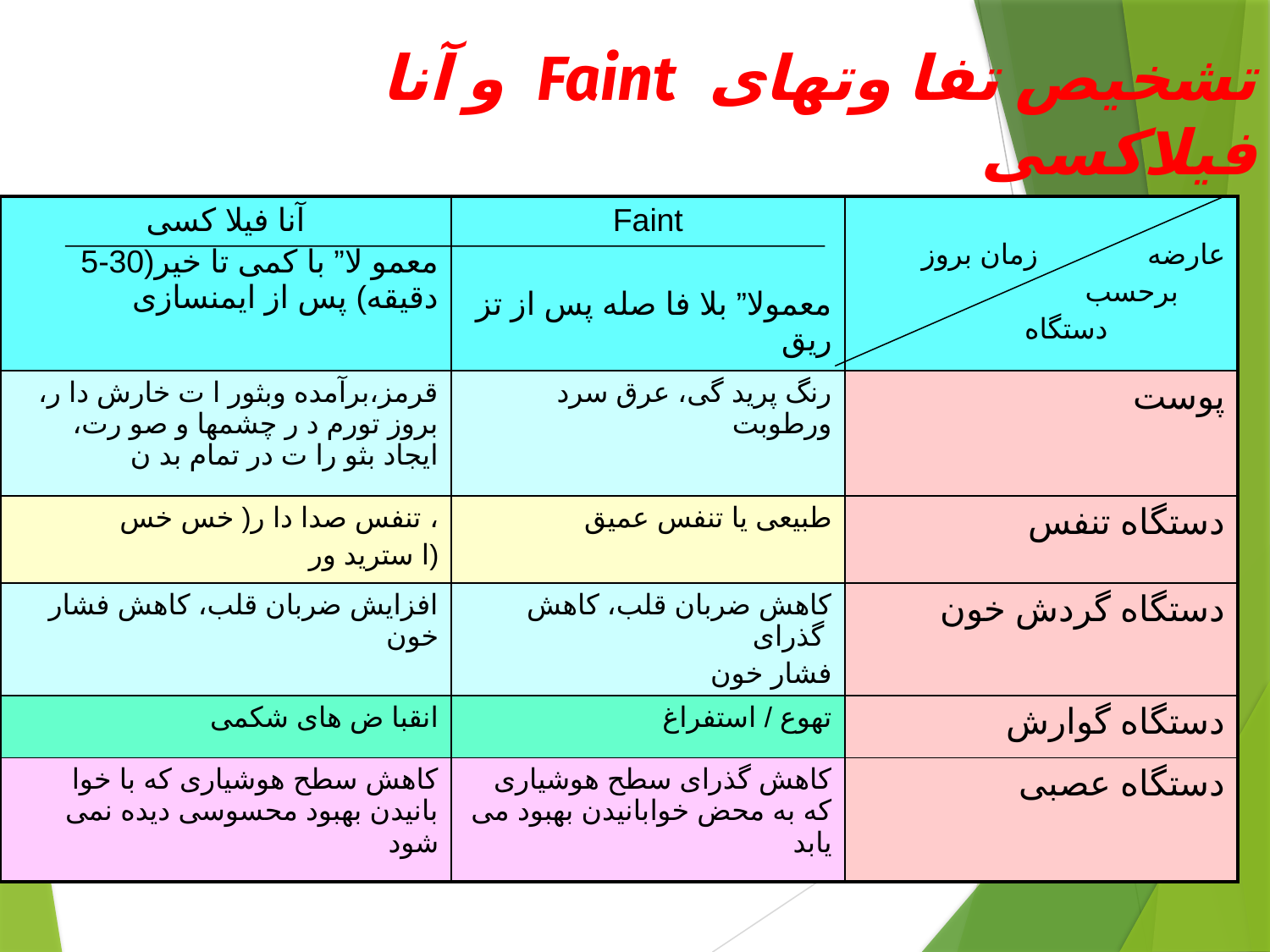

تشخیص تفا وتهای  Faint  و آنا فیلاکسی
| آنا فیلا کسی معمو لا” با کمی تا خیر(30-5 دقیقه) پس از ایمنسازی | Faint معمولا” بلا فا صله پس از تز ریق | عارضه زمان بروز برحسب دستگاه |
| --- | --- | --- |
| قرمز،برآمده وبثور ا ت خارش دا ر، بروز تورم د ر چشمها و صو رت، ایجاد بثو را ت در تمام بد ن | رنگ پرید گی، عرق سرد ورطوبت | پوست |
| تنفس صدا دا ر( خس خس ، ا سترید ور) | طبیعی یا تنفس عمیق | دستگاه تنفس |
| افزایش ضربان قلب، کاهش فشار خون | کاهش ضربان قلب، کاهش گذرای فشار خون | دستگاه گردش خون |
| انقبا ض های شکمی | تهوع / استفراغ | دستگاه گوارش |
| کاهش سطح هوشیاری که با خوا بانیدن بهبود محسوسی دیده نمی شود | کاهش گذرای سطح هوشیاری که به محض خوابانیدن بهبود می یابد | دستگاه عصبی |